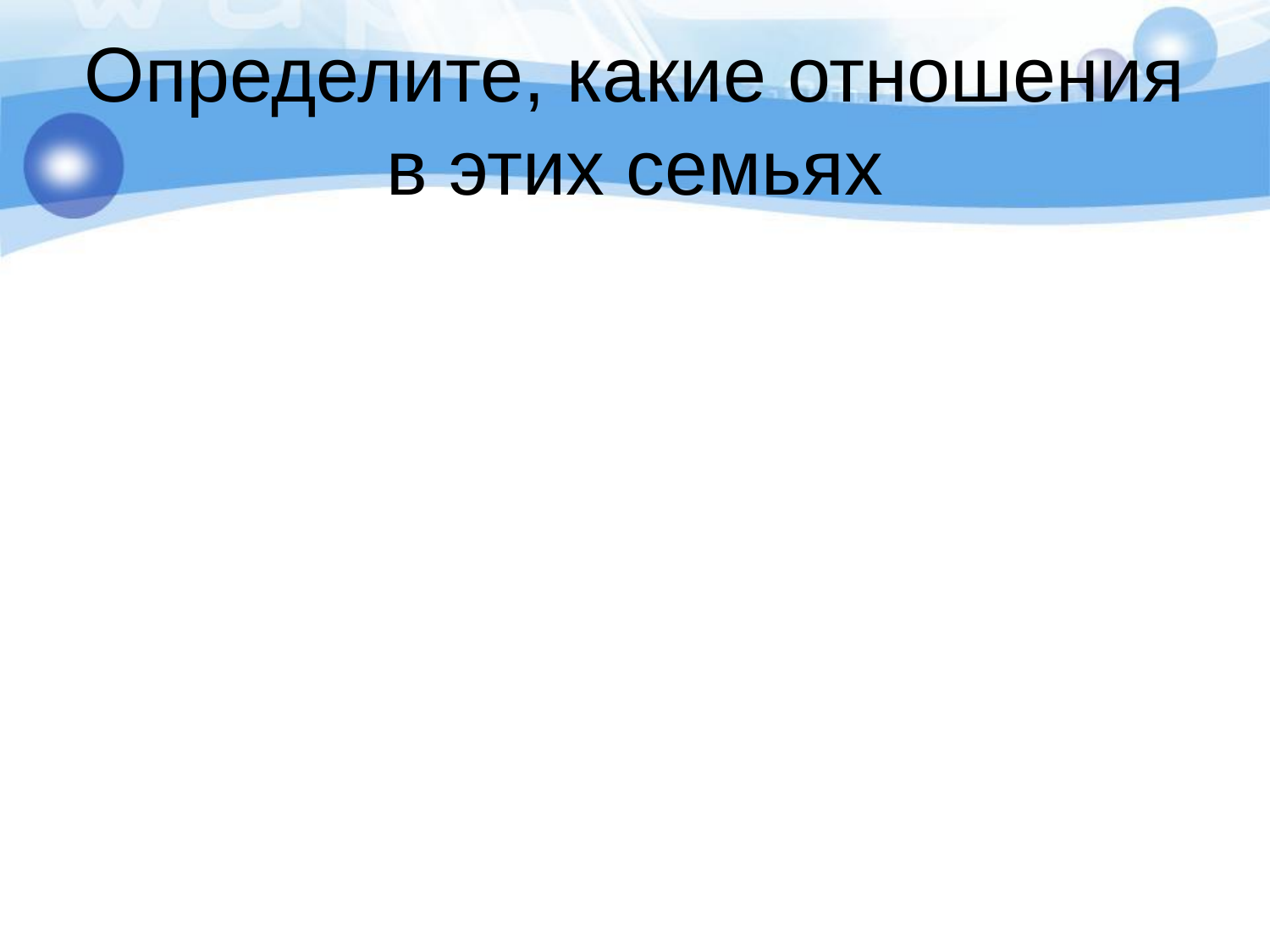

# Определите, какие отношения в этих семьях